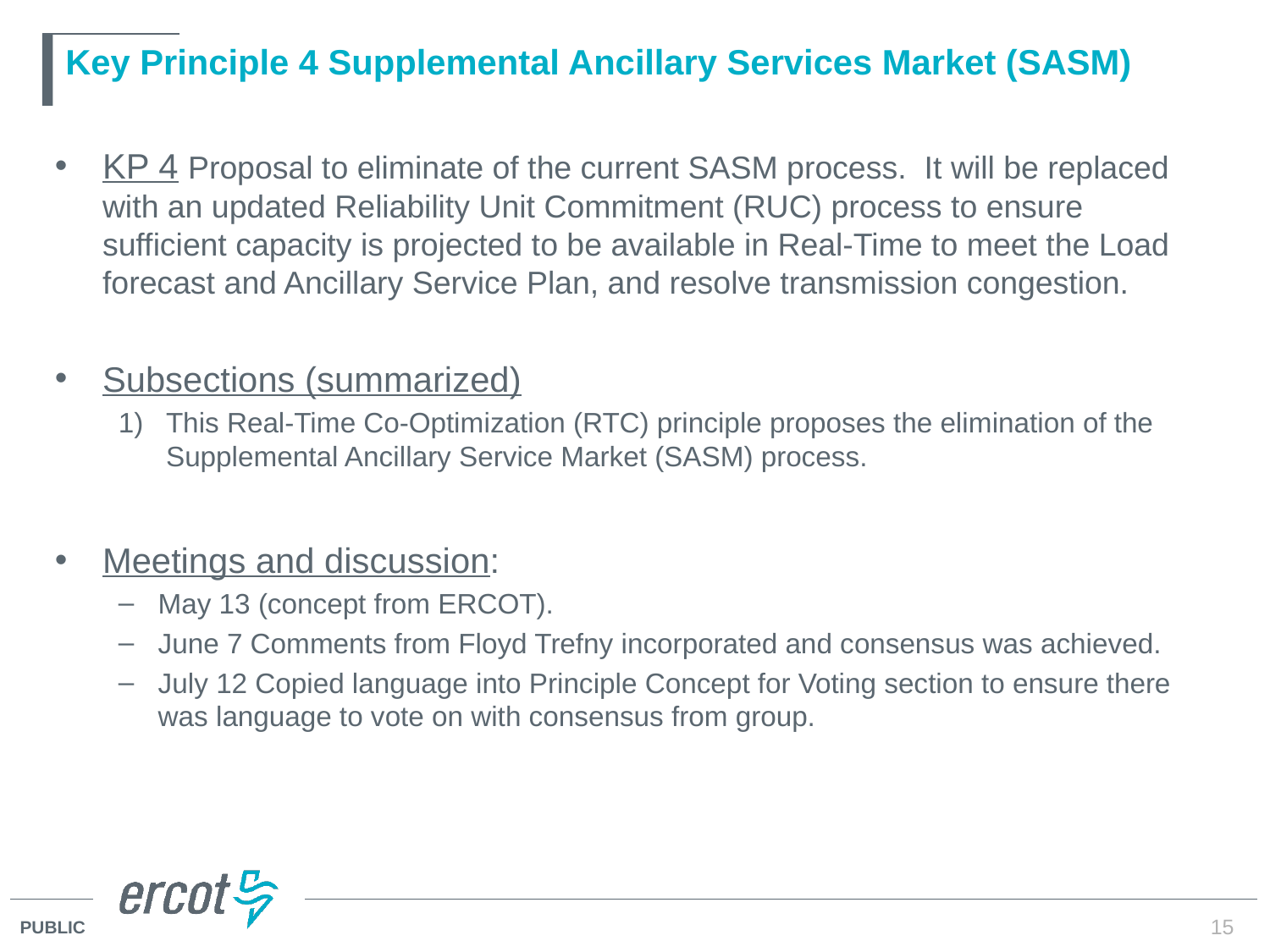

# Key Principle 4 Supplemental Ancillary Services Market (SASM)
KP 4 Proposal to eliminate of the current SASM process.  It will be replaced with an updated Reliability Unit Commitment (RUC) process to ensure sufficient capacity is projected to be available in Real-Time to meet the Load forecast and Ancillary Service Plan, and resolve transmission congestion.

Subsections (summarized)
This Real-Time Co-Optimization (RTC) principle proposes the elimination of the Supplemental Ancillary Service Market (SASM) process.

Meetings and discussion:
May 13 (concept from ERCOT).
June 7 Comments from Floyd Trefny incorporated and consensus was achieved.
July 12 Copied language into Principle Concept for Voting section to ensure there was language to vote on with consensus from group.

15